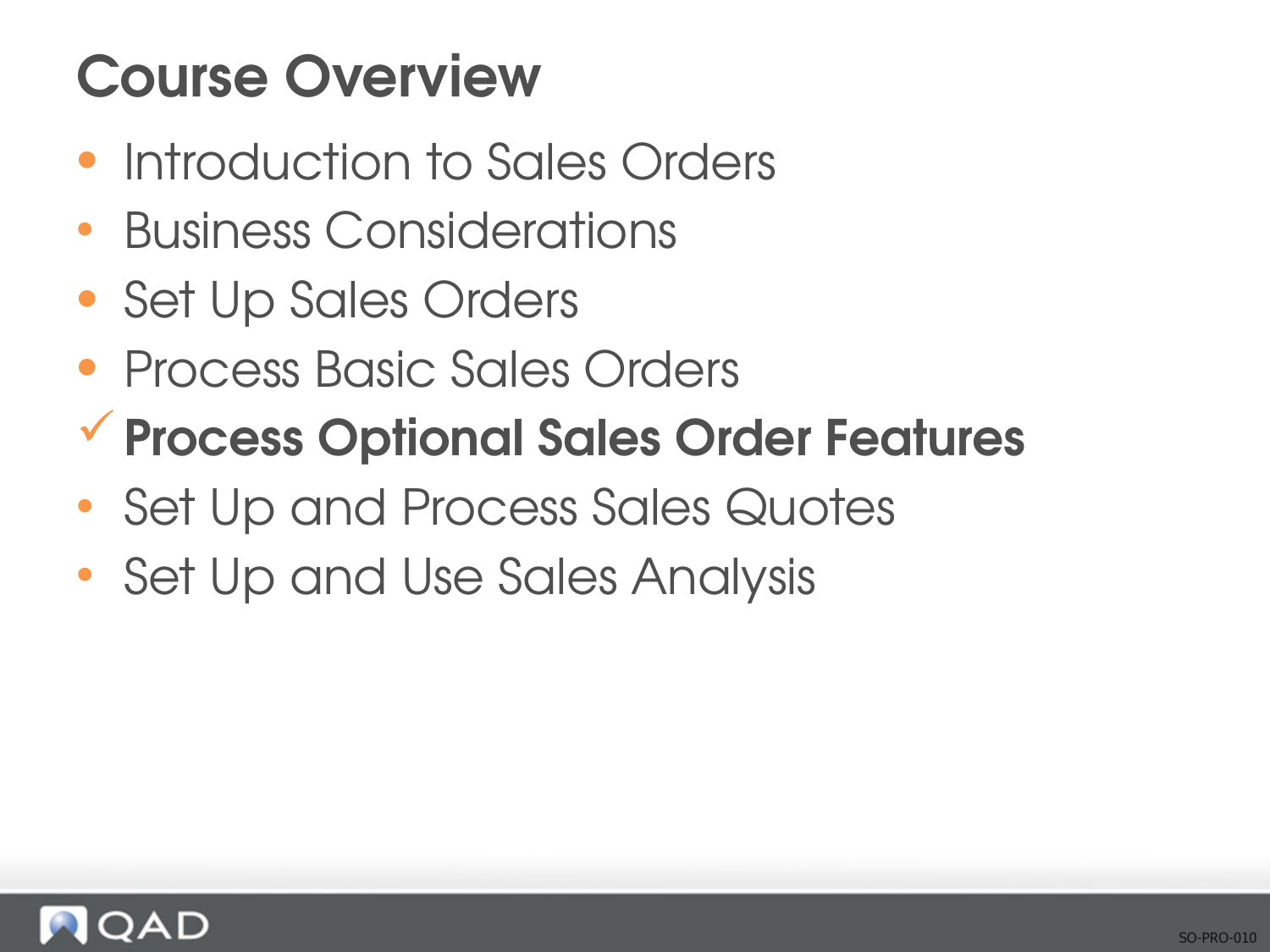

# Course Overview
Introduction to Sales Orders
Business Considerations
Set Up Sales Orders
Process Basic Sales Orders
Process Optional Sales Order Features
Set Up and Process Sales Quotes
Set Up and Use Sales Analysis
SO-PRO-010